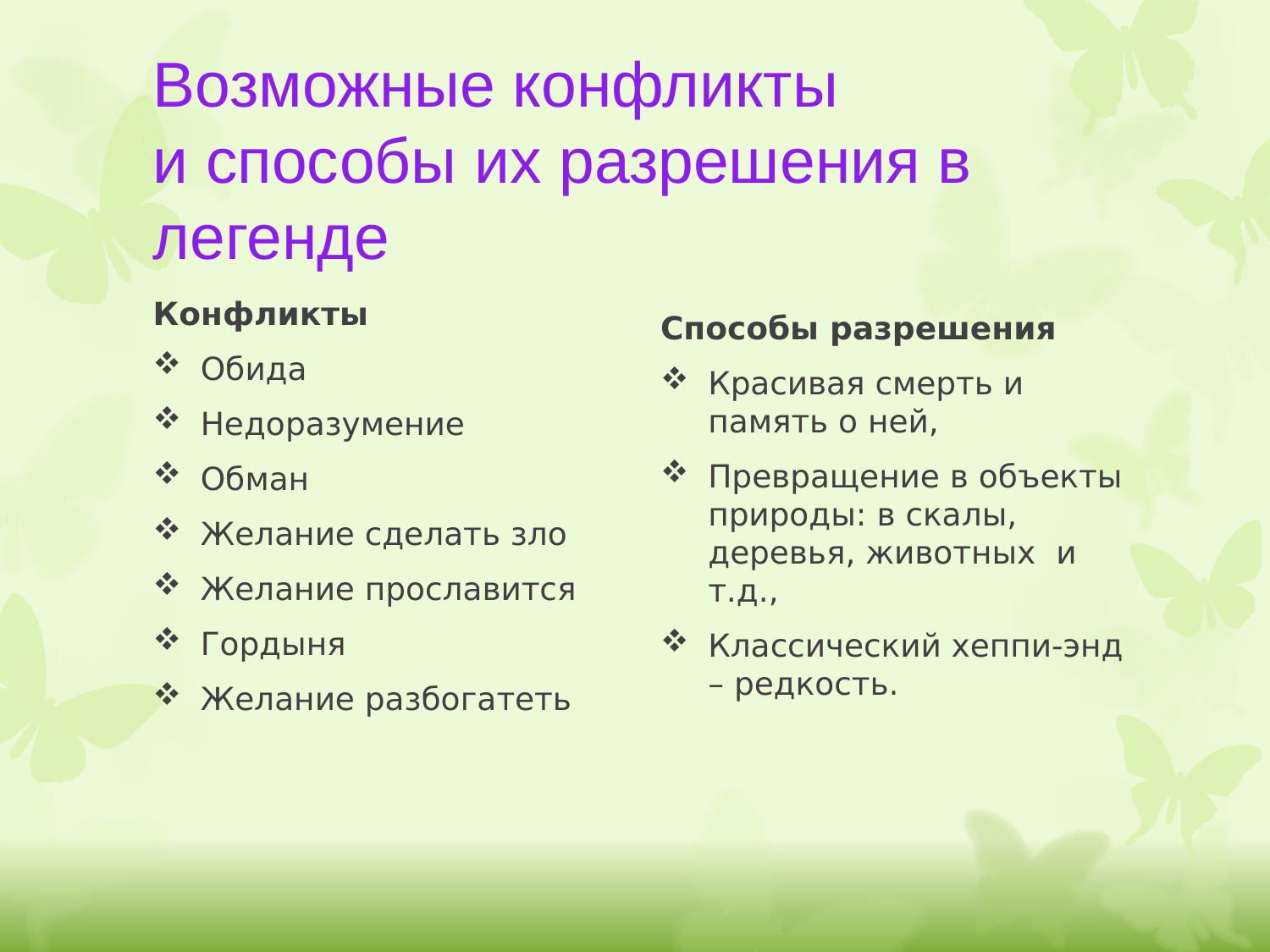

# Возможные конфликты и способы их разрешения в легенде
Конфликты
Обида
Недоразумение
Обман
Желание сделать зло
Желание прославится
Гордыня
Желание разбогатеть

Способы разрешения
Красивая смерть и память о ней,
Превращение в объекты природы: в скалы, деревья, животных  и т.д.,
Классический хеппи-энд – редкость.